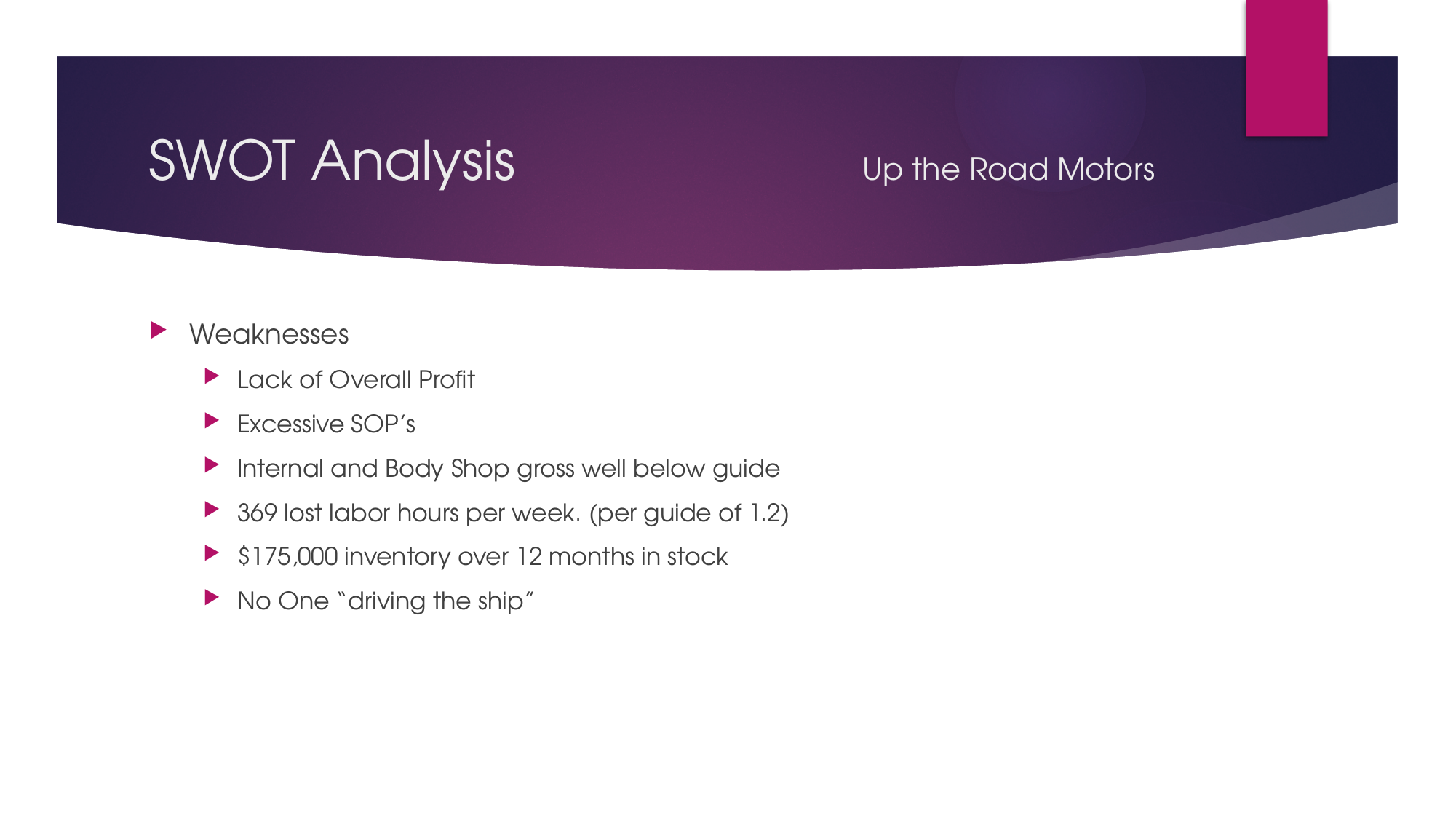

# SWOT Analysis                       Up the Road Motors
Weaknesses
Lack of Overall Profit
Excessive SOP’s
Internal and Body Shop gross well below guide
369 lost labor hours per week. (per guide of 1.2)
$175,000 inventory over 12 months in stock
No One “driving the ship”